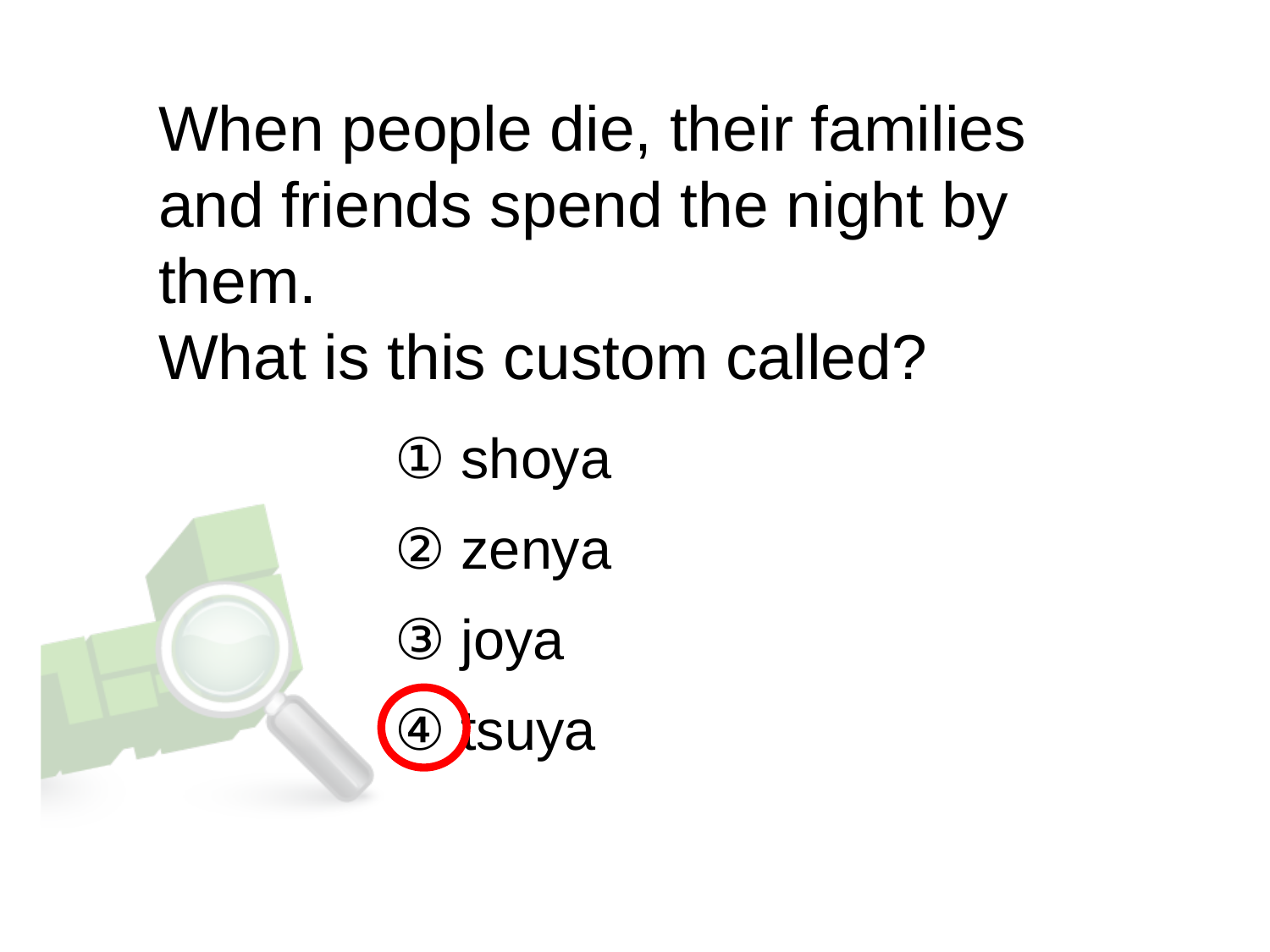

# When people die, their families and friends spend the night by them. What is this custom called?
① shoya
② zenya
③ joya
④ tsuya